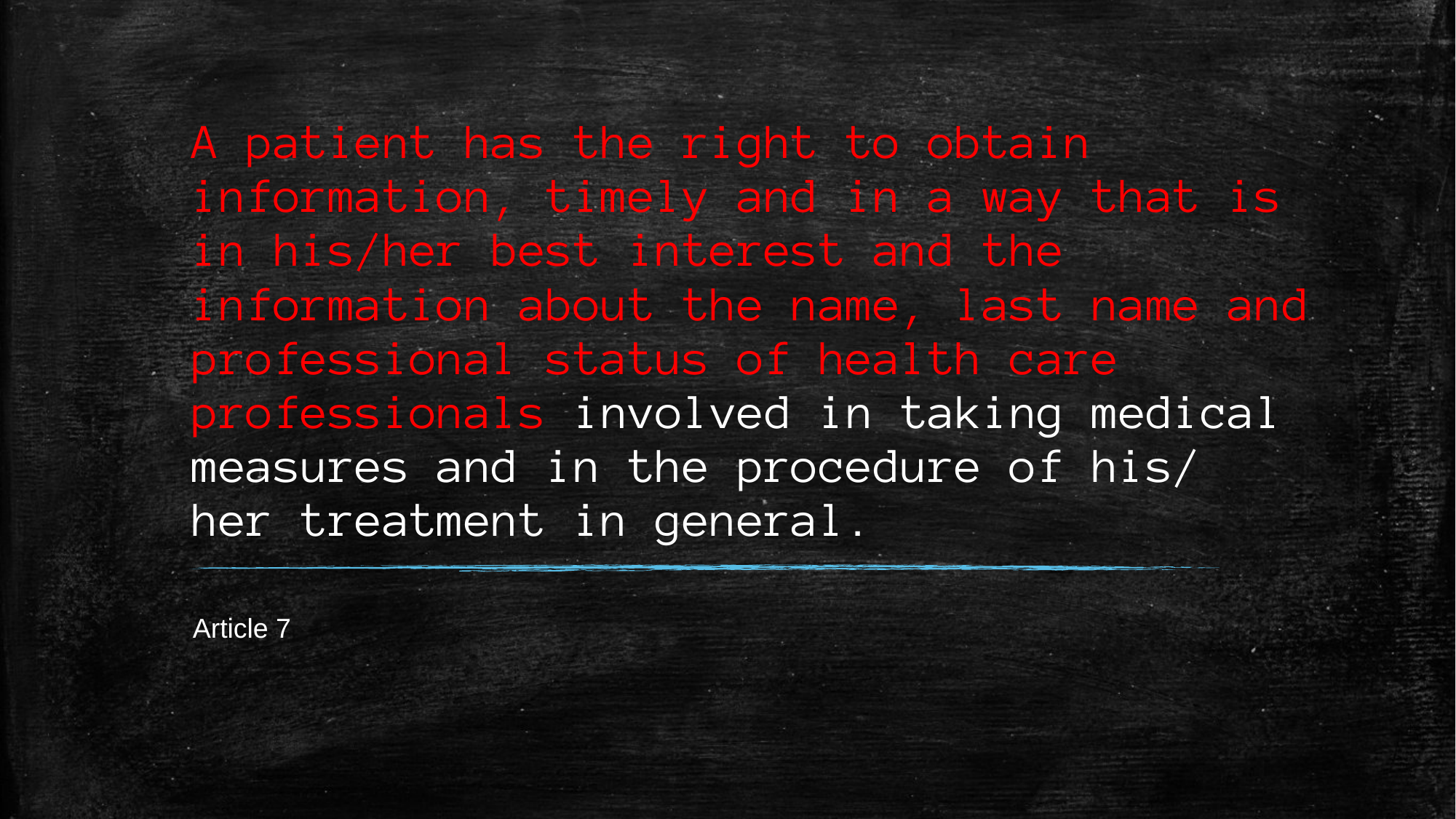

# A patient has the right to obtain information, timely and in a way that is in his/her best interest and the information about the name, last name and professional status of health care professionals involved in taking medical measures and in the procedure of his/ her treatment in general.
Article 7